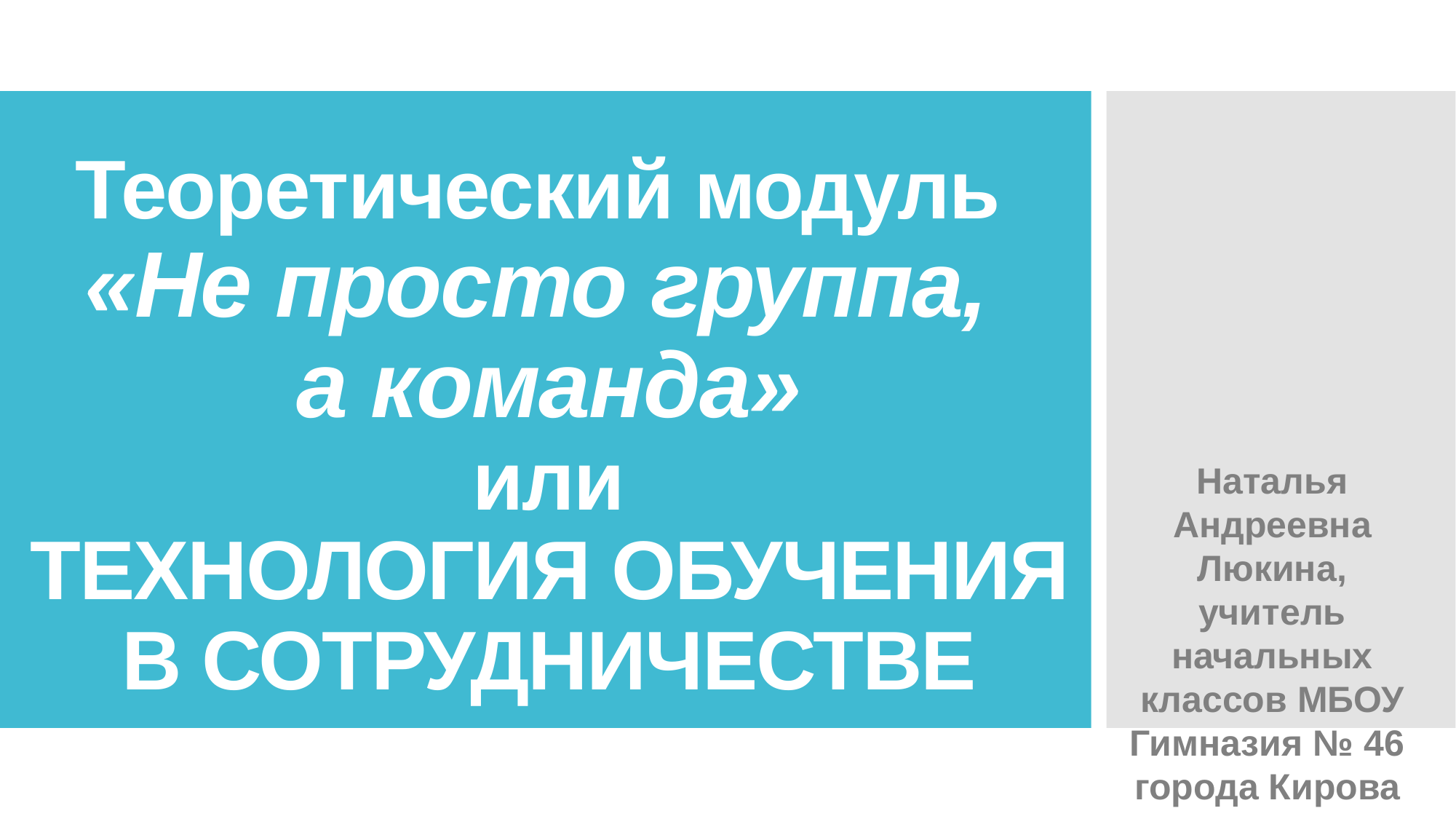

# Теоретический модуль «Не просто группа, а команда» или ТЕХНОЛОГИЯ ОБУЧЕНИЯ В СОТРУДНИЧЕСТВЕ
Наталья Андреевна Люкина,
учитель начальных классов МБОУ Гимназия № 46
города Кирова